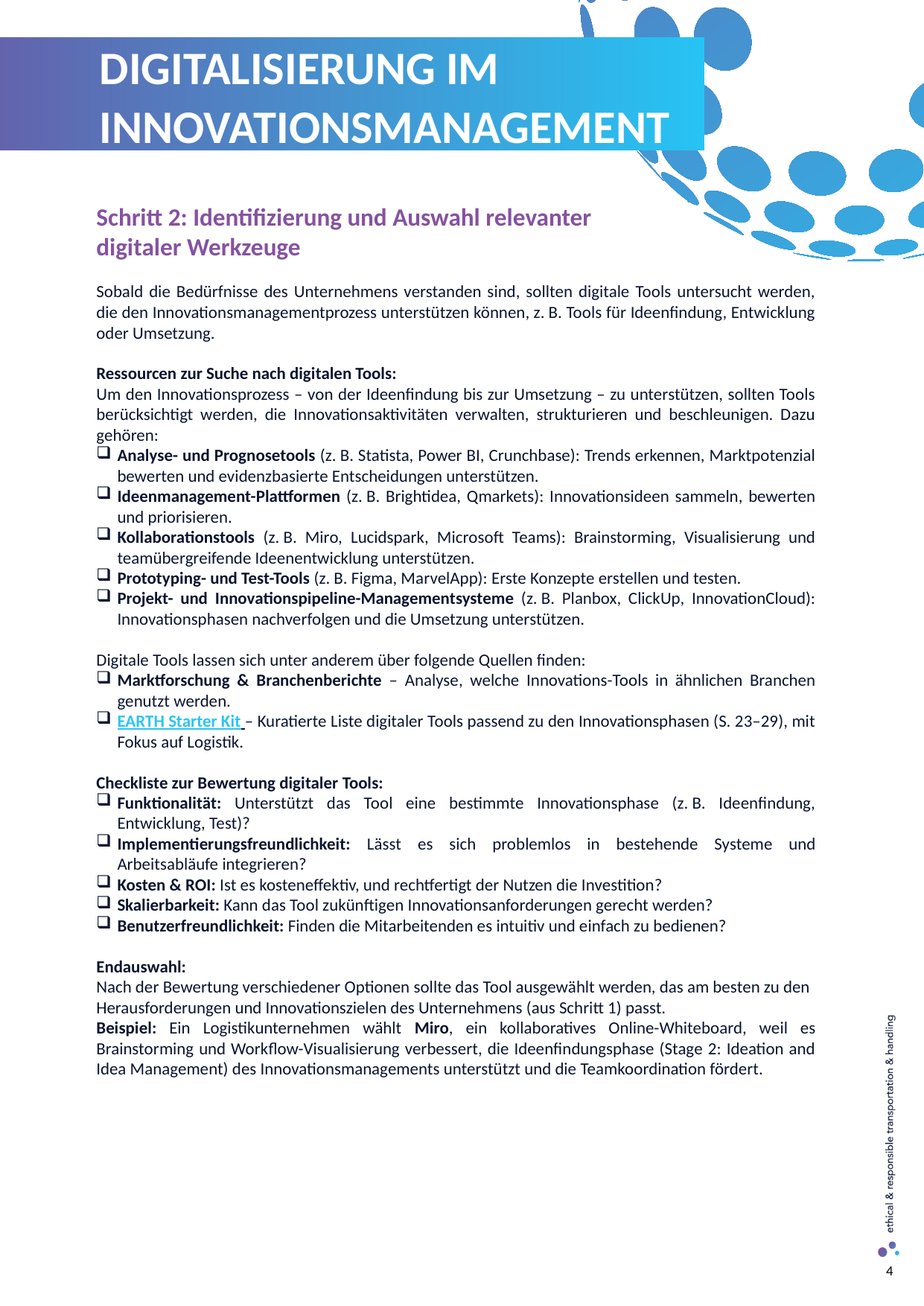

DIGITALISIERUNG IM INNOVATIONSMANAGEMENT
Schritt 2: Identifizierung und Auswahl relevanter
digitaler Werkzeuge

Sobald die Bedürfnisse des Unternehmens verstanden sind, sollten digitale Tools untersucht werden, die den Innovationsmanagementprozess unterstützen können, z. B. Tools für Ideenfindung, Entwicklung oder Umsetzung.

Ressourcen zur Suche nach digitalen Tools:
Um den Innovationsprozess – von der Ideenfindung bis zur Umsetzung – zu unterstützen, sollten Tools berücksichtigt werden, die Innovationsaktivitäten verwalten, strukturieren und beschleunigen. Dazu gehören:
Analyse- und Prognosetools (z. B. Statista, Power BI, Crunchbase): Trends erkennen, Marktpotenzial bewerten und evidenzbasierte Entscheidungen unterstützen.
Ideenmanagement-Plattformen (z. B. Brightidea, Qmarkets): Innovationsideen sammeln, bewerten und priorisieren.
Kollaborationstools (z. B. Miro, Lucidspark, Microsoft Teams): Brainstorming, Visualisierung und teamübergreifende Ideenentwicklung unterstützen.
Prototyping- und Test-Tools (z. B. Figma, MarvelApp): Erste Konzepte erstellen und testen.
Projekt- und Innovationspipeline-Managementsysteme (z. B. Planbox, ClickUp, InnovationCloud): Innovationsphasen nachverfolgen und die Umsetzung unterstützen.

Digitale Tools lassen sich unter anderem über folgende Quellen finden:
Marktforschung & Branchenberichte – Analyse, welche Innovations-Tools in ähnlichen Branchen genutzt werden.
EARTH Starter Kit – Kuratierte Liste digitaler Tools passend zu den Innovationsphasen (S. 23–29), mit Fokus auf Logistik.

Checkliste zur Bewertung digitaler Tools:
Funktionalität: Unterstützt das Tool eine bestimmte Innovationsphase (z. B. Ideenfindung, Entwicklung, Test)?
Implementierungsfreundlichkeit: Lässt es sich problemlos in bestehende Systeme und Arbeitsabläufe integrieren?
Kosten & ROI: Ist es kosteneffektiv, und rechtfertigt der Nutzen die Investition?
Skalierbarkeit: Kann das Tool zukünftigen Innovationsanforderungen gerecht werden?
Benutzerfreundlichkeit: Finden die Mitarbeitenden es intuitiv und einfach zu bedienen?

Endauswahl:
Nach der Bewertung verschiedener Optionen sollte das Tool ausgewählt werden, das am besten zu den Herausforderungen und Innovationszielen des Unternehmens (aus Schritt 1) passt.
Beispiel: Ein Logistikunternehmen wählt Miro, ein kollaboratives Online-Whiteboard, weil es Brainstorming und Workflow-Visualisierung verbessert, die Ideenfindungsphase (Stage 2: Ideation and Idea Management) des Innovationsmanagements unterstützt und die Teamkoordination fördert.
4